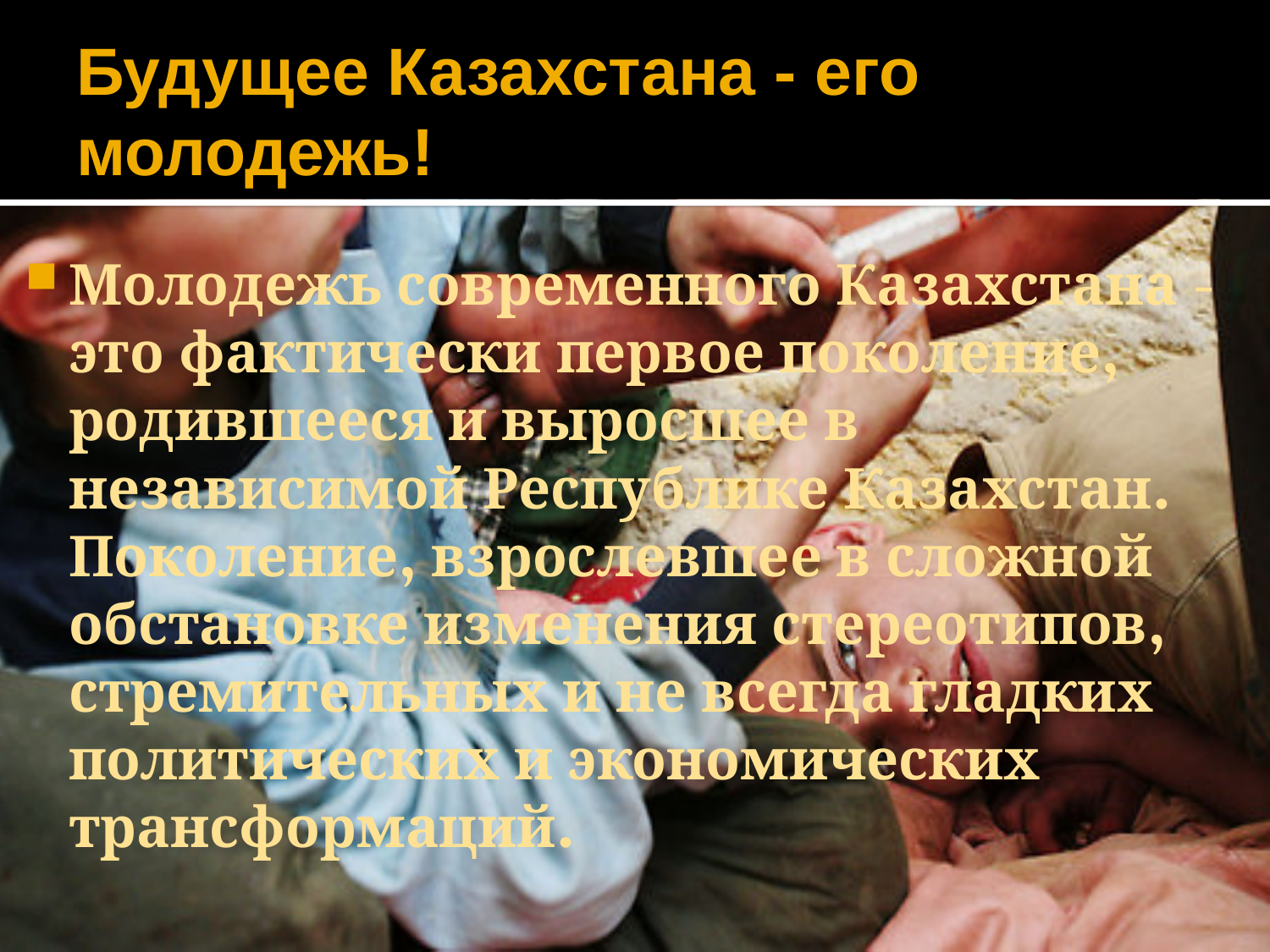

# Будущее Казахстана - его молодежь!
Молодежь современного Казахстана - это фактически первое поколение, родившееся и выросшее в независимой Республике Казахстан. Поколение, взрослевшее в сложной обстановке изменения стереотипов, стремительных и не всегда гладких политических и экономических трансформаций.